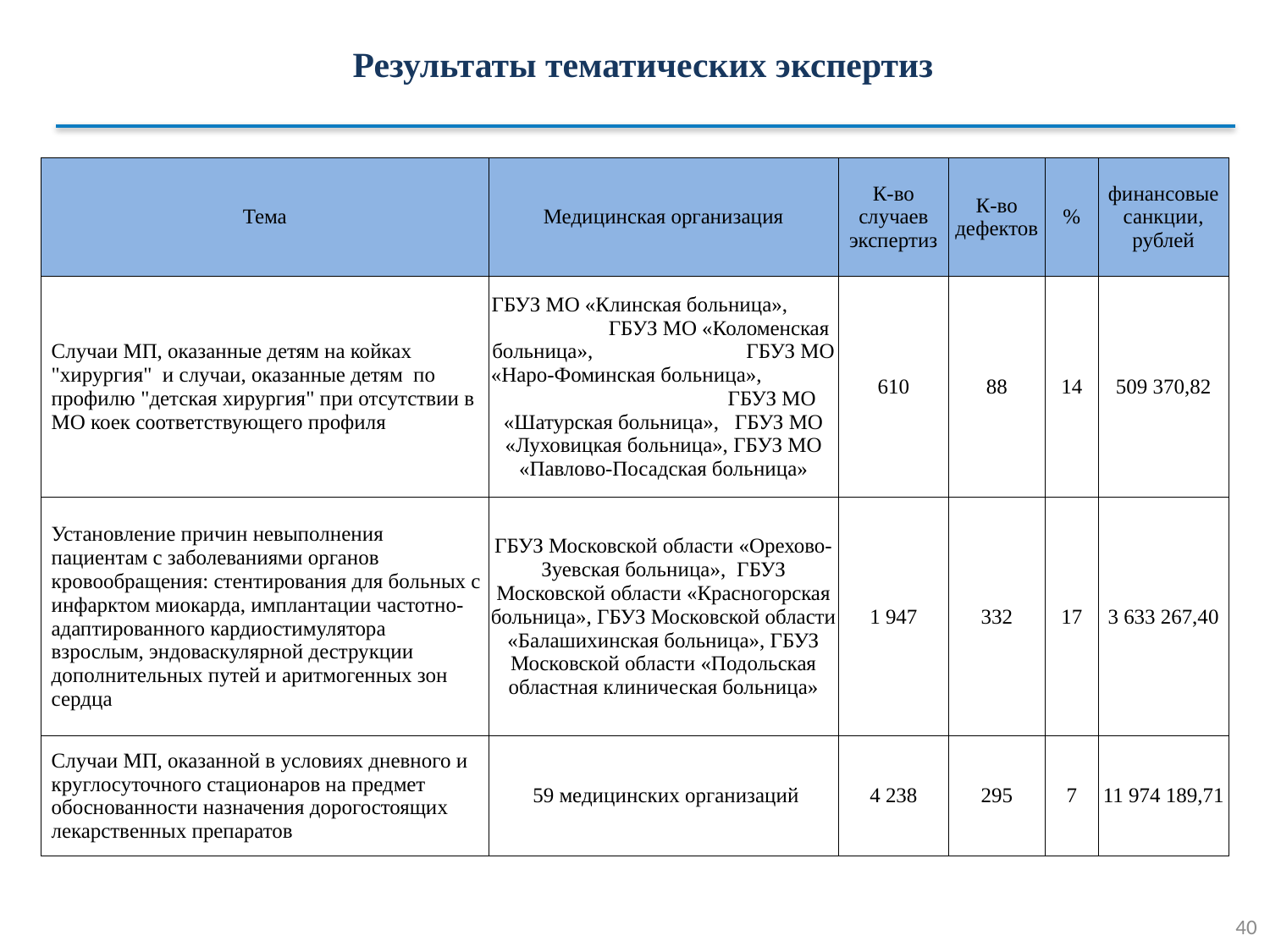

Результаты тематических экспертиз
| Тема | Медицинская организация | К-во случаев экспертиз | К-во дефектов | % | финансовые санкции, рублей |
| --- | --- | --- | --- | --- | --- |
| Случаи МП, оказанные детям на койках "хирургия" и случаи, оказанные детям по профилю "детская хирургия" при отсутствии в МО коек соответствующего профиля | ГБУЗ МО «Клинская больница», ГБУЗ МО «Коломенская больница», ГБУЗ МО «Наро-Фоминская больница», ГБУЗ МО «Шатурская больница», ГБУЗ МО «Луховицкая больница», ГБУЗ МО «Павлово-Посадская больница» | 610 | 88 | 14 | 509 370,82 |
| Установление причин невыполнения пациентам с заболеваниями органов кровообращения: стентирования для больных с инфарктом миокарда, имплантации частотно-адаптированного кардиостимулятора взрослым, эндоваскулярной деструкции дополнительных путей и аритмогенных зон сердца | ГБУЗ Московской области «Орехово-Зуевская больница»,  ГБУЗ Московской области «Красногорская больница», ГБУЗ Московской области «Балашихинская больница», ГБУЗ Московской области «Подольская областная клиническая больница» | 1 947 | 332 | 17 | 3 633 267,40 |
| Случаи МП, оказанной в условиях дневного и круглосуточного стационаров на предмет обоснованности назначения дорогостоящих лекарственных препаратов | 59 медицинских организаций | 4 238 | 295 | 7 | 11 974 189,71 |
40